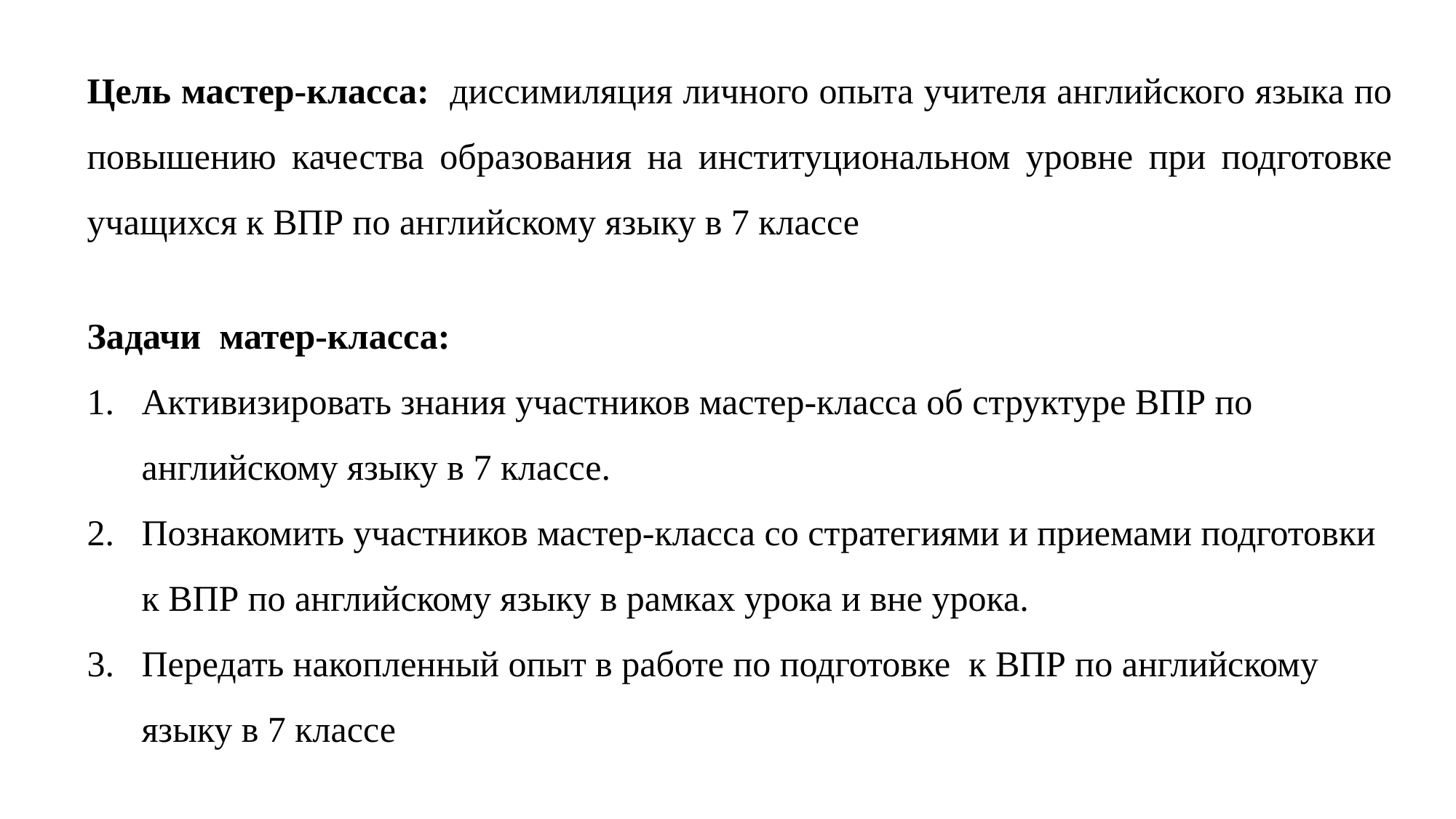

Цель мастер-класса:  диссимиляция личного опыта учителя английского языка по повышению качества образования на институциональном уровне при подготовке учащихся к ВПР по английскому языку в 7 классе

Задачи  матер-класса:
Активизировать знания участников мастер-класса об структуре ВПР по английскому языку в 7 классе.
Познакомить участников мастер-класса со стратегиями и приемами подготовки к ВПР по английскому языку в рамках урока и вне урока.
Передать накопленный опыт в работе по подготовке  к ВПР по английскому языку в 7 классе